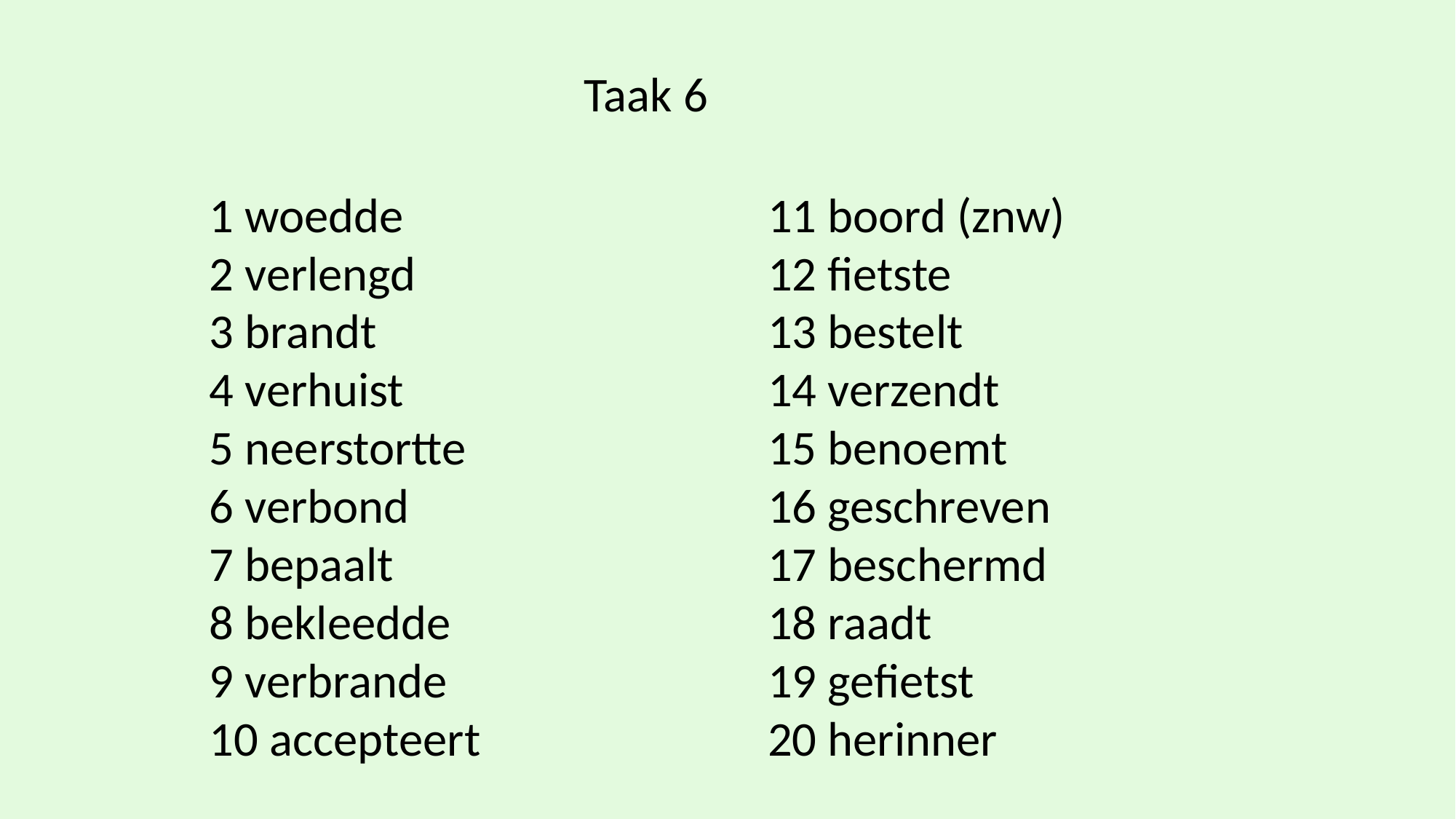

Taak 6
1 woedde
2 verlengd
3 brandt
4 verhuist
5 neerstortte
6 verbond
7 bepaalt
8 bekleedde
9 verbrande
10 accepteert
11 boord (znw)
12 fietste
13 bestelt
14 verzendt
15 benoemt
16 geschreven
17 beschermd
18 raadt
19 gefietst
20 herinner